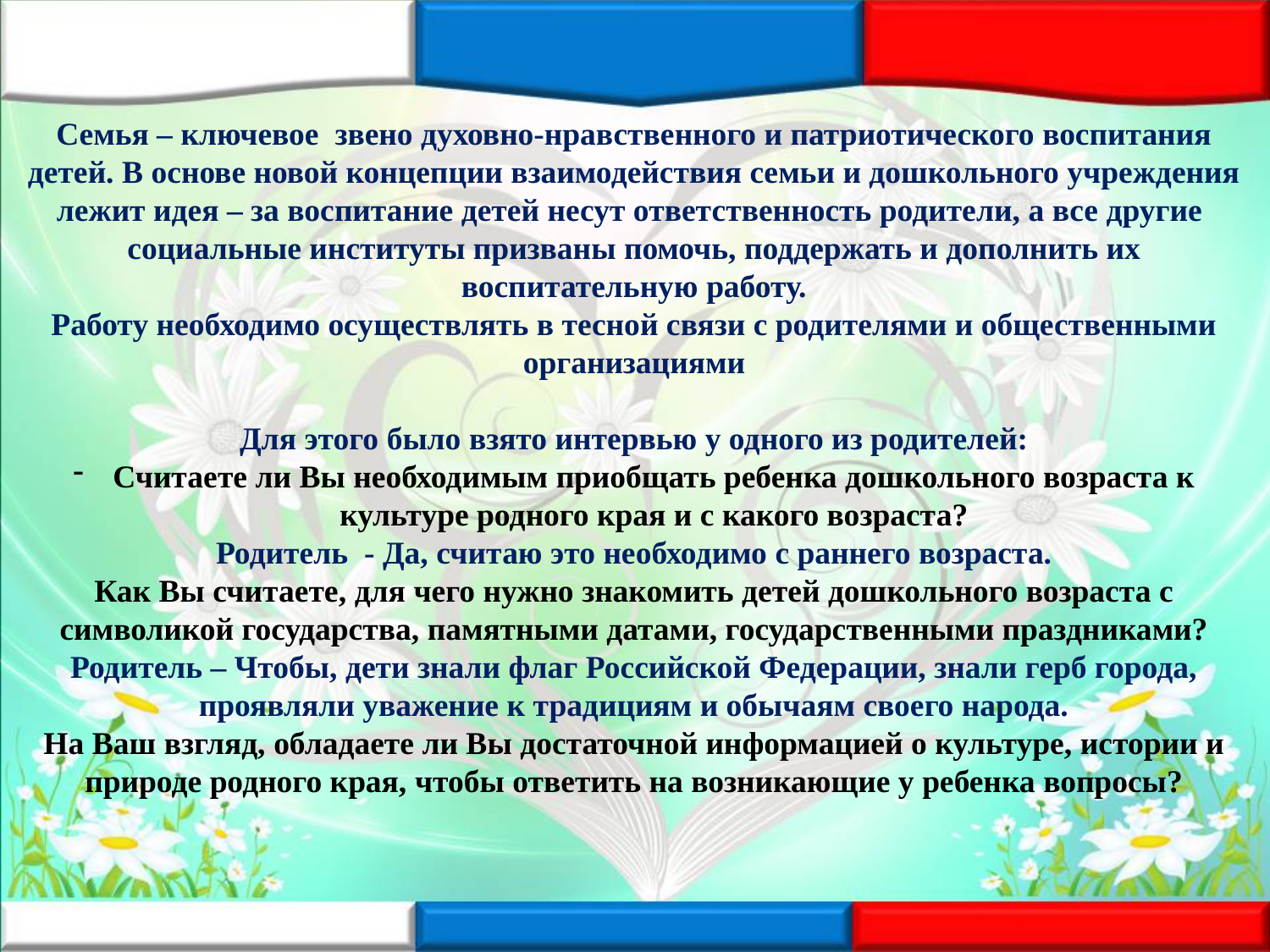

Семья – ключевое  звено духовно-нравственного и патриотического воспитания детей. В основе новой концепции взаимодействия семьи и дошкольного учреждения лежит идея – за воспитание детей несут ответственность родители, а все другие  социальные институты призваны помочь, поддержать и дополнить их воспитательную работу.
Работу необходимо осуществлять в тесной связи с родителями и общественными организациями

Для этого было взято интервью у одного из родителей:
Считаете ли Вы необходимым приобщать ребенка дошкольного возраста к культуре родного края и с какого возраста?
Родитель  - Да, считаю это необходимо с раннего возраста.
Как Вы считаете, для чего нужно знакомить детей дошкольного возраста с символикой государства, памятными датами, государственными праздниками?
Родитель – Чтобы, дети знали флаг Российской Федерации, знали герб города, проявляли уважение к традициям и обычаям своего народа.
На Ваш взгляд, обладаете ли Вы достаточной информацией о культуре, истории и природе родного края, чтобы ответить на возникающие у ребенка вопросы?